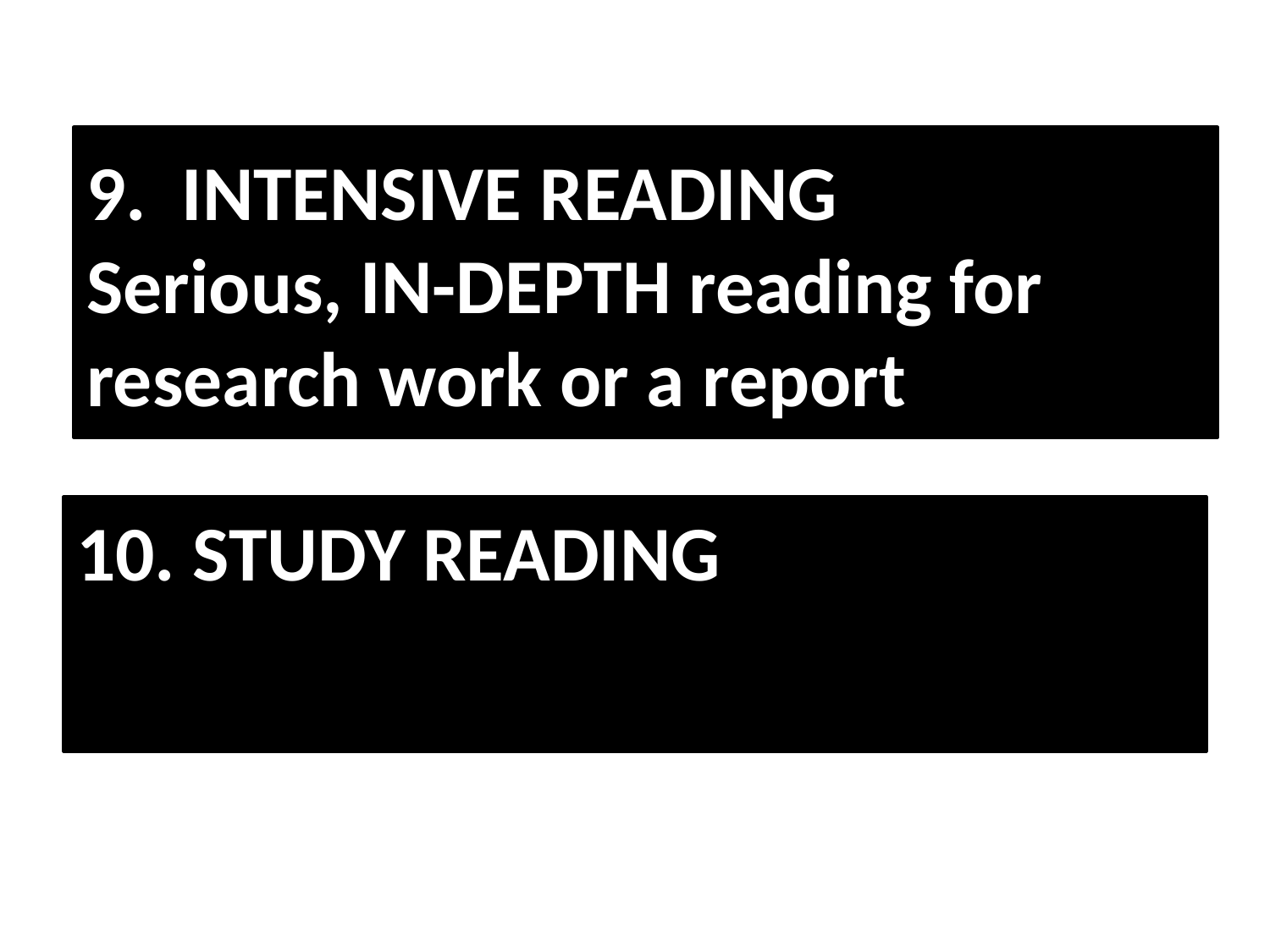

# 9.  INTENSIVE READING Serious, IN-DEPTH reading for research work or a report
10. STUDY READING